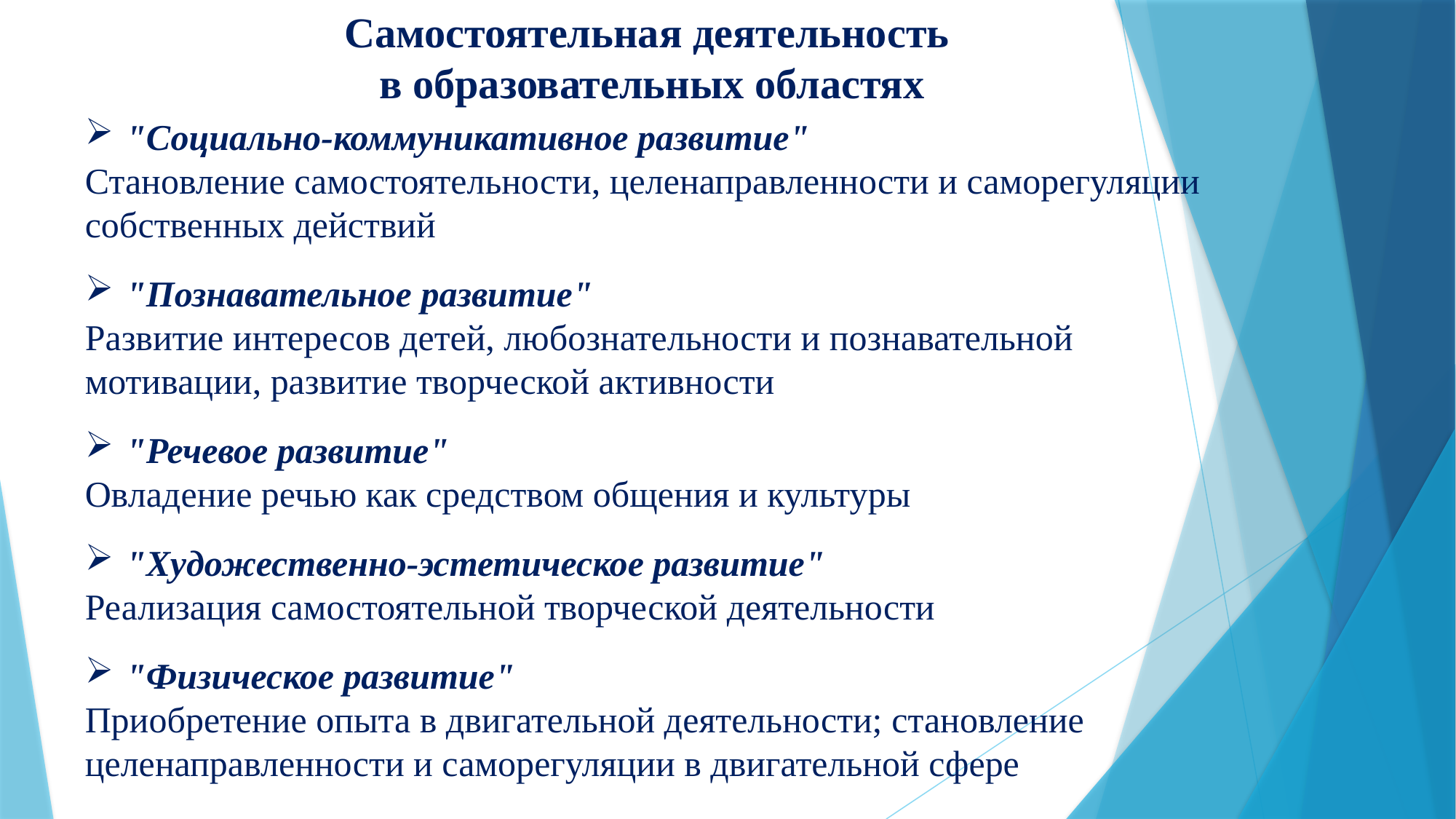

# Самостоятельная деятельность в образовательных областях
"Социально-коммуникативное развитие"
Становление самостоятельности, целенаправленности и саморегуляции собственных действий

"Познавательное развитие"
Развитие интересов детей, любознательности и познавательной мотивации, развитие творческой активности

"Речевое развитие"
Овладение речью как средством общения и культуры

"Художественно-эстетическое развитие"
Реализация самостоятельной творческой деятельности

"Физическое развитие"
Приобретение опыта в двигательной деятельности; становление целенаправленности и саморегуляции в двигательной сфере